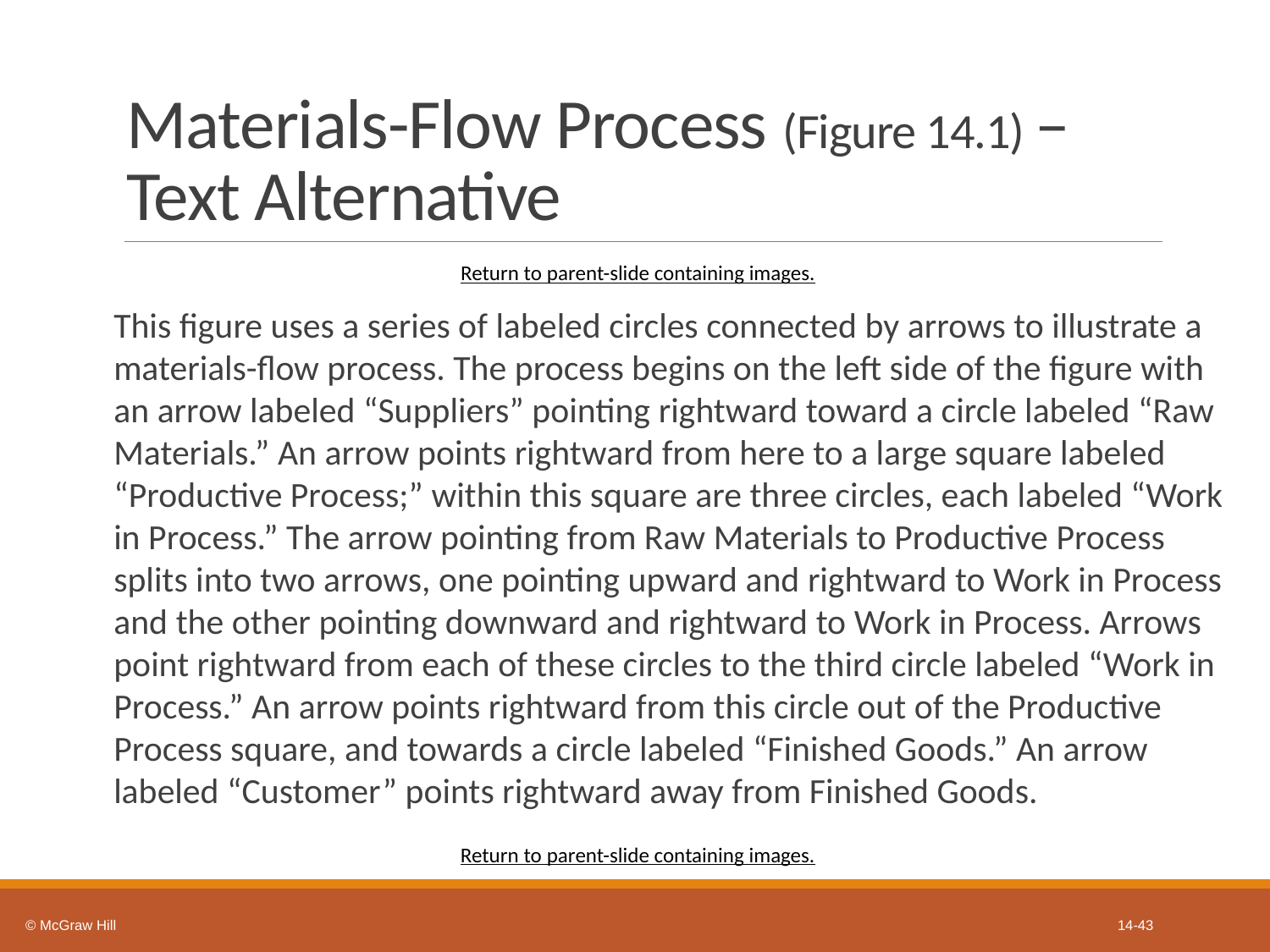

# Materials-Flow Process (Figure 14.1) – Text Alternative
Return to parent-slide containing images.
This figure uses a series of labeled circles connected by arrows to illustrate a materials-flow process. The process begins on the left side of the figure with an arrow labeled “Suppliers” pointing rightward toward a circle labeled “Raw Materials.” An arrow points rightward from here to a large square labeled “Productive Process;” within this square are three circles, each labeled “Work in Process.” The arrow pointing from Raw Materials to Productive Process splits into two arrows, one pointing upward and rightward to Work in Process and the other pointing downward and rightward to Work in Process. Arrows point rightward from each of these circles to the third circle labeled “Work in Process.” An arrow points rightward from this circle out of the Productive Process square, and towards a circle labeled “Finished Goods.” An arrow labeled “Customer” points rightward away from Finished Goods.
Return to parent-slide containing images.